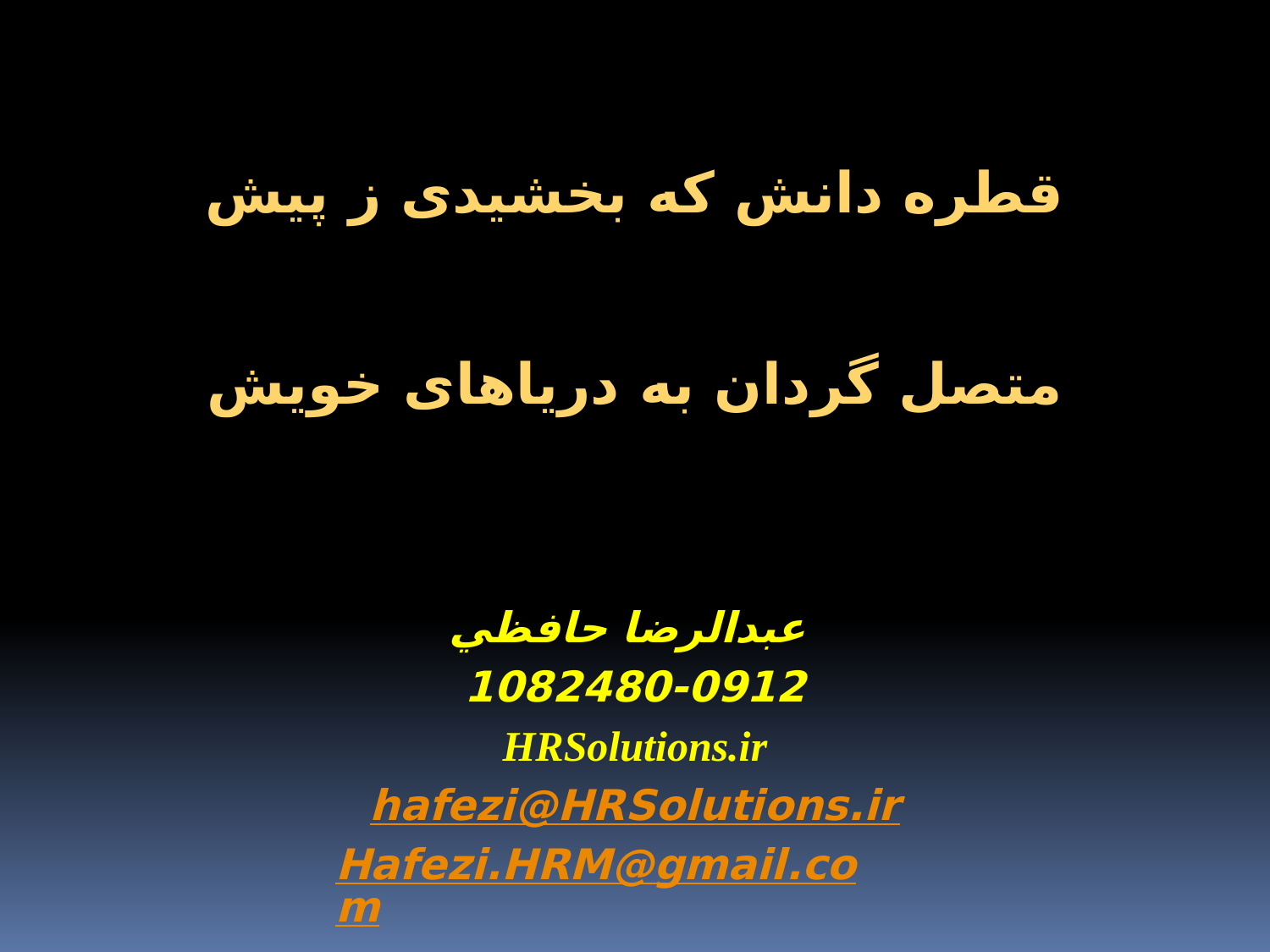

قطره دانش که بخشیدی ز پیش

متصل گردان به دریاهای خویش
 عبدالرضا حافظي
1082480-0912
HRSolutions.ir
hafezi@HRSolutions.ir
Hafezi.HRM@gmail.com